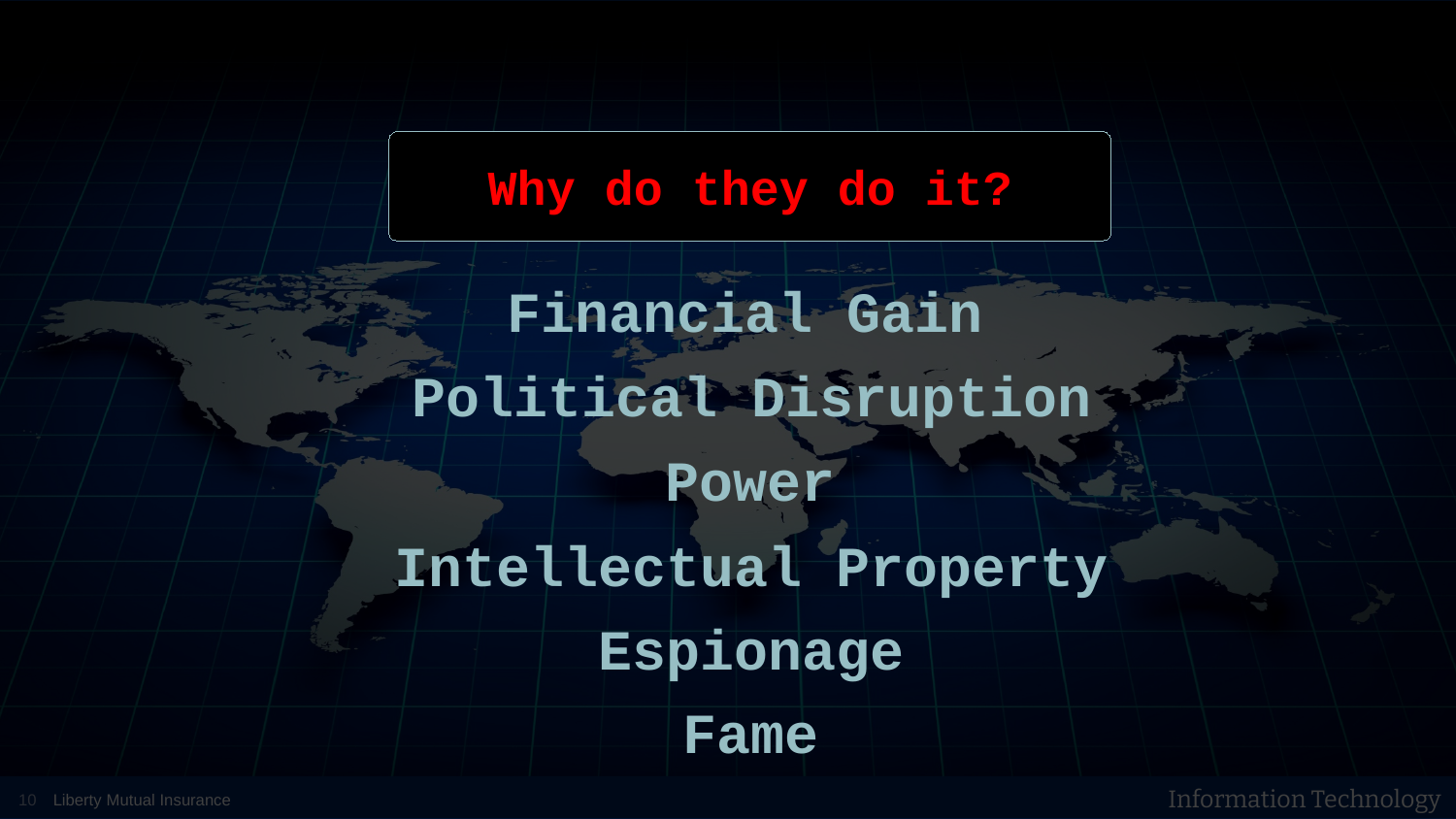

Why do they do it?
Financial Gain
Political Disruption
Power
Intellectual Property
Espionage
Fame